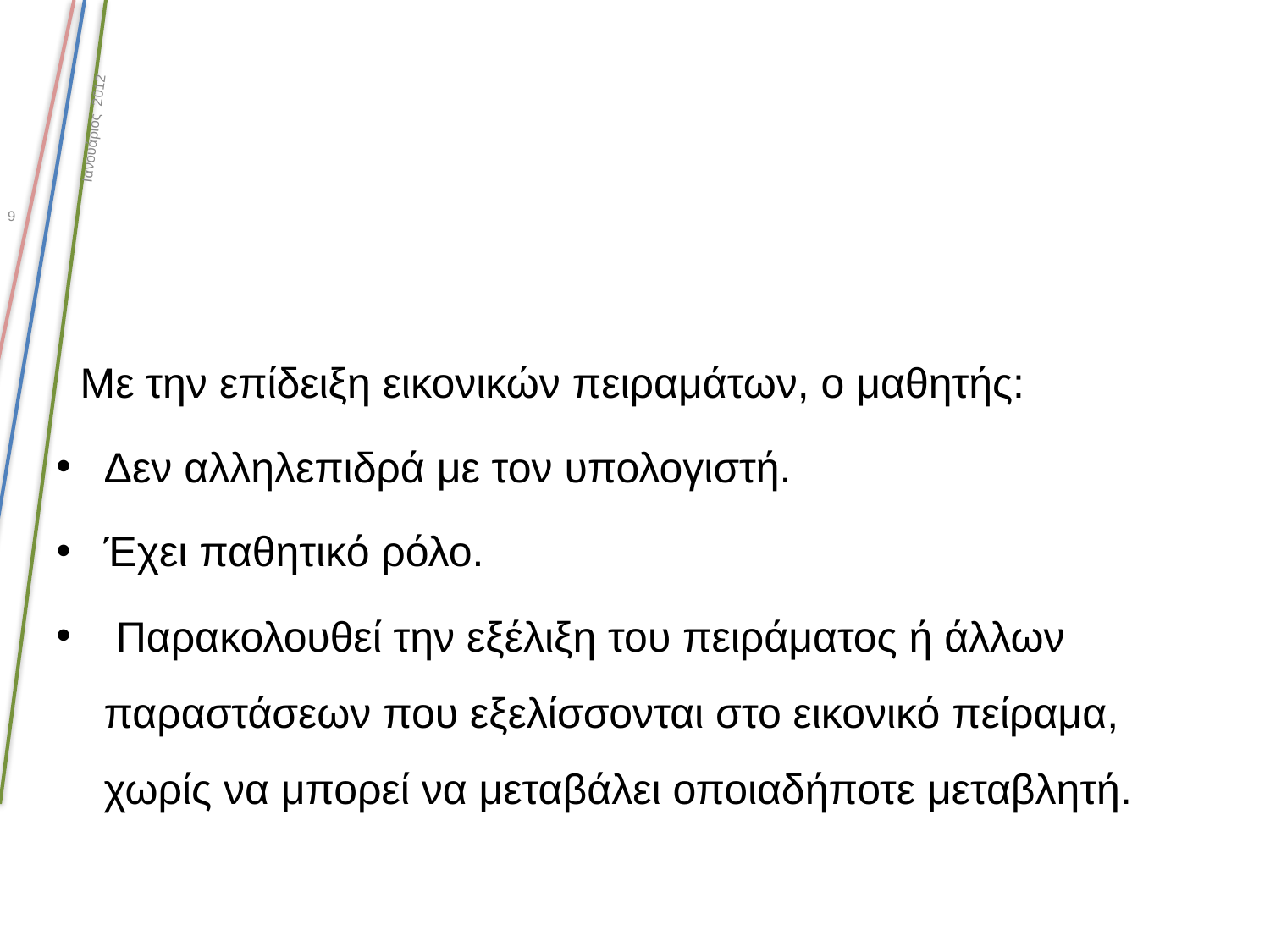

Ιανουάριος  2012
9
#

  Με την επίδειξη εικονικών πειραμάτων, ο μαθητής:
Δεν αλληλεπιδρά με τον υπολογιστή.
Έχει παθητικό ρόλο.
 Παρακολουθεί την εξέλιξη του πειράματος ή άλλων παραστάσεων που εξελίσσονται στο εικονικό πείραμα, χωρίς να μπορεί να μεταβάλει οποιαδήποτε μεταβλητή.